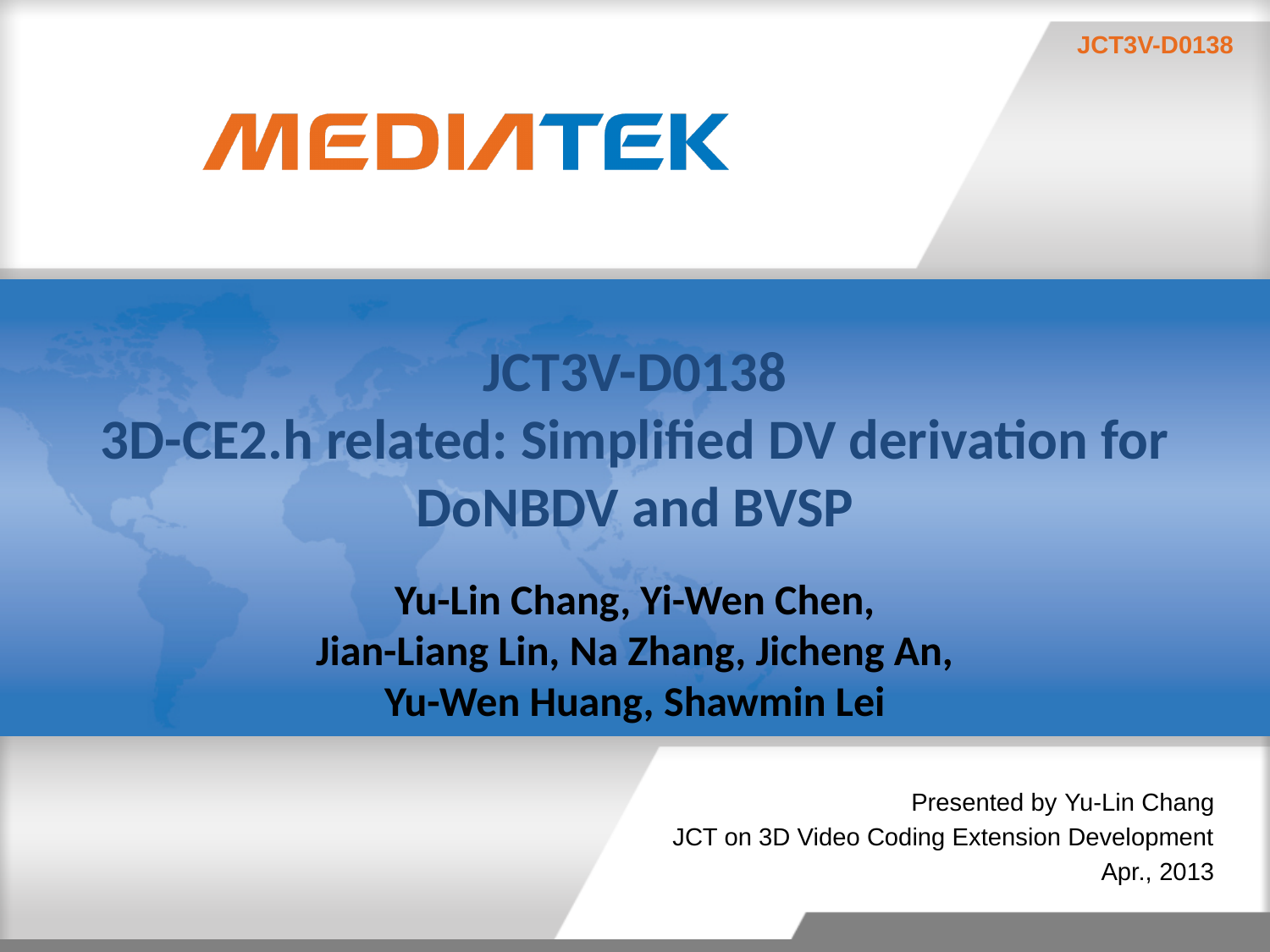

# JCT3V-D0138 3D-CE2.h related: Simplified DV derivation for DoNBDV and BVSP
Yu-Lin Chang, Yi-Wen Chen,
Jian-Liang Lin, Na Zhang, Jicheng An,
Yu-Wen Huang, Shawmin Lei
Presented by Yu-Lin Chang
JCT on 3D Video Coding Extension Development
Apr., 2013